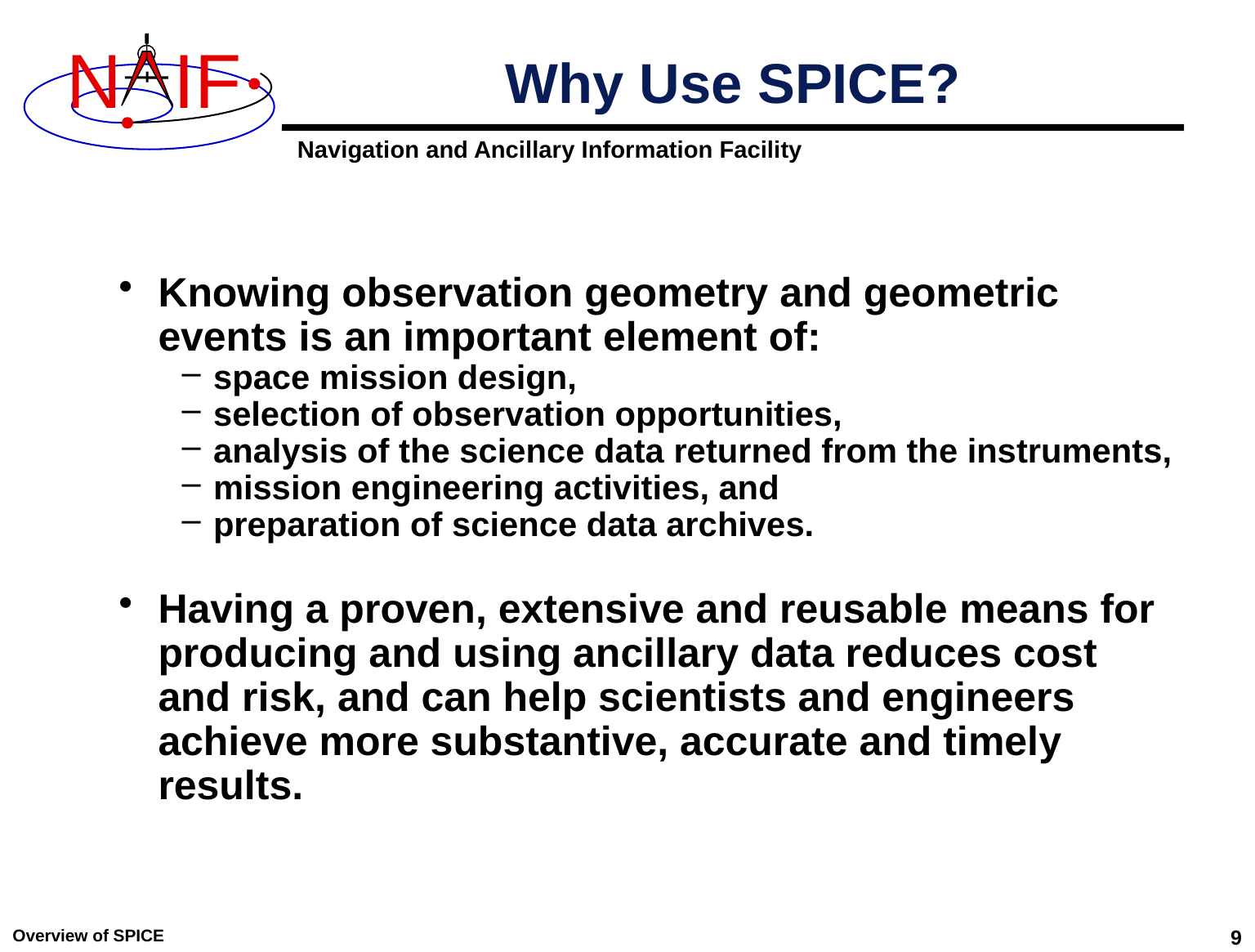

# Why Use SPICE?
Knowing observation geometry and geometric events is an important element of:
space mission design,
selection of observation opportunities,
analysis of the science data returned from the instruments,
mission engineering activities, and
preparation of science data archives.

Having a proven, extensive and reusable means for producing and using ancillary data reduces cost and risk, and can help scientists and engineers achieve more substantive, accurate and timely results.
Overview of SPICE
9